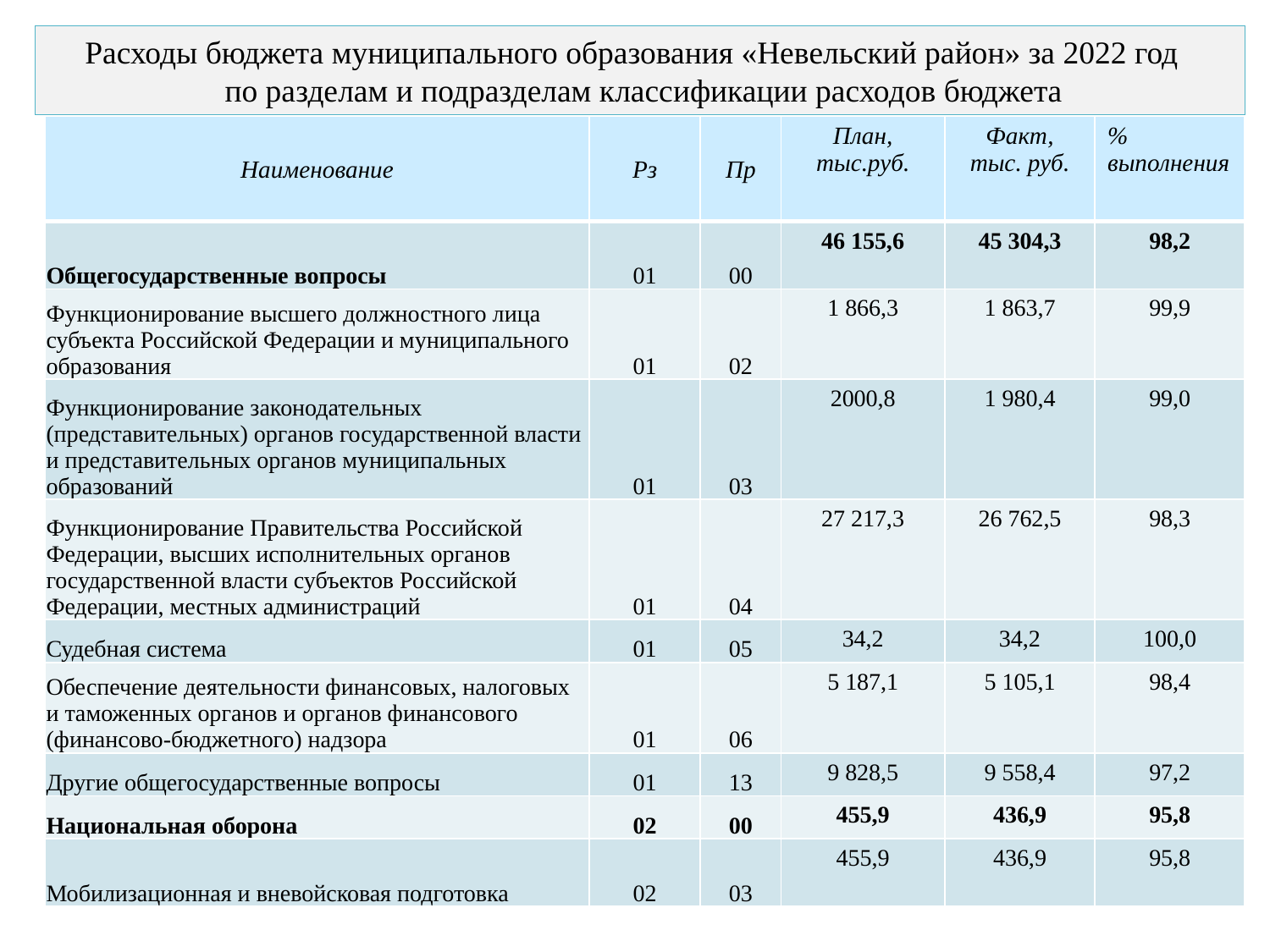

Расходы бюджета муниципального образования «Невельский район» за 2022 год
 по разделам и подразделам классификации расходов бюджета
| Наименование | Рз | Пр | План, тыс.руб. | Факт, тыс. руб. | % выполнения |
| --- | --- | --- | --- | --- | --- |
| Общегосударственные вопросы | 01 | 00 | 46 155,6 | 45 304,3 | 98,2 |
| Функционирование высшего должностного лица субъекта Российской Федерации и муниципального образования | 01 | 02 | 1 866,3 | 1 863,7 | 99,9 |
| Функционирование законодательных (представительных) органов государственной власти и представительных органов муниципальных образований | 01 | 03 | 2000,8 | 1 980,4 | 99,0 |
| Функционирование Правительства Российской Федерации, высших исполнительных органов государственной власти субъектов Российской Федерации, местных администраций | 01 | 04 | 27 217,3 | 26 762,5 | 98,3 |
| Судебная система | 01 | 05 | 34,2 | 34,2 | 100,0 |
| Обеспечение деятельности финансовых, налоговых и таможенных органов и органов финансового (финансово-бюджетного) надзора | 01 | 06 | 5 187,1 | 5 105,1 | 98,4 |
| Другие общегосударственные вопросы | 01 | 13 | 9 828,5 | 9 558,4 | 97,2 |
| Национальная оборона | 02 | 00 | 455,9 | 436,9 | 95,8 |
| Мобилизационная и вневойсковая подготовка | 02 | 03 | 455,9 | 436,9 | 95,8 |